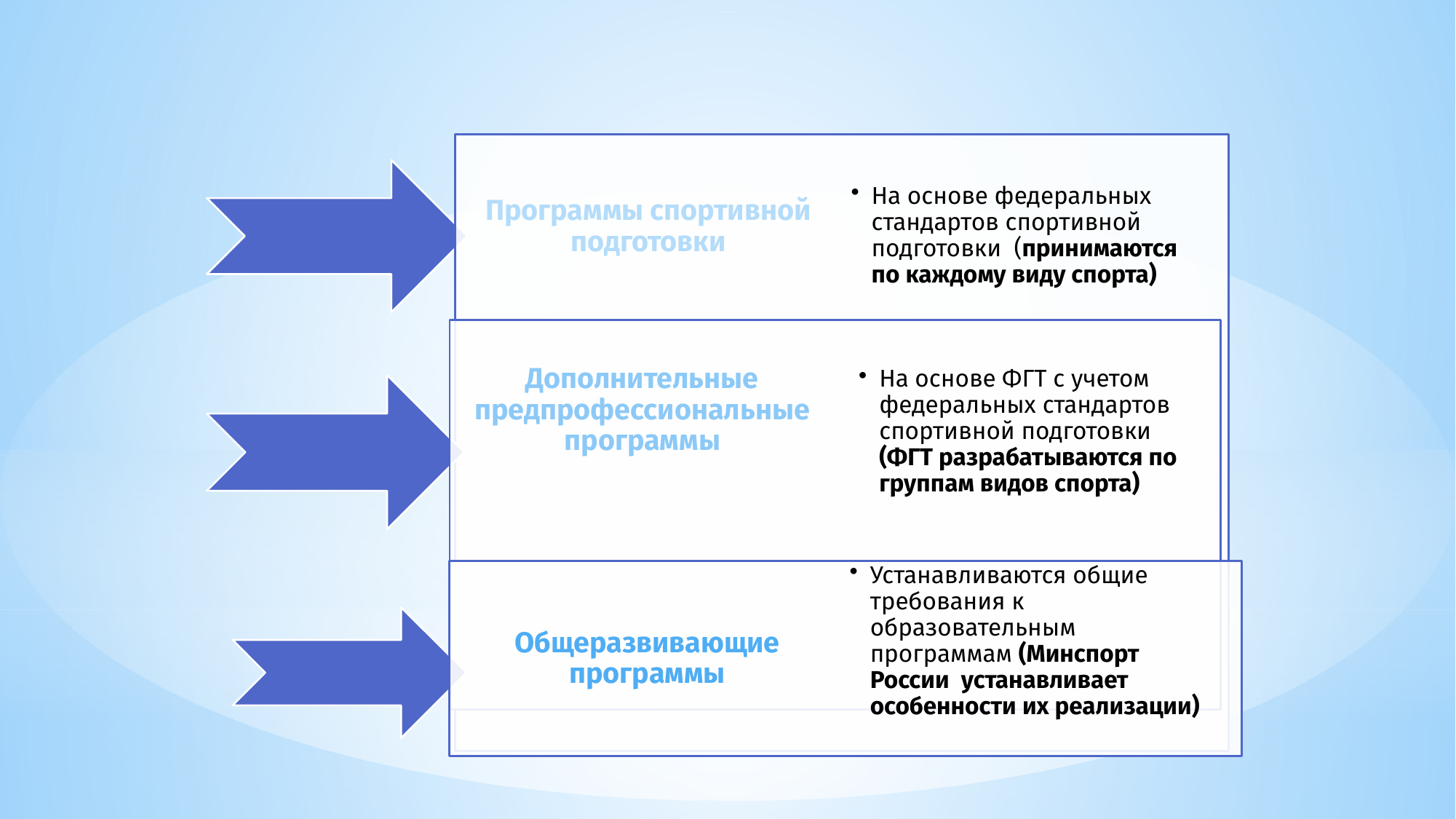

Программы спортивной подготовки
Дополнительные предпрофессиональные программы
Общеразвивающие программы
На основе федеральных стандартов спортивной подготовки  (принимаются по каждому виду спорта)

На основе ФГТ с учетом федеральных стандартов спортивной подготовки (ФГТ разрабатываются по группам видов спорта)

Устанавливаются общие требования к образовательным программам (Минспорт России  устанавливает особенности их реализации)